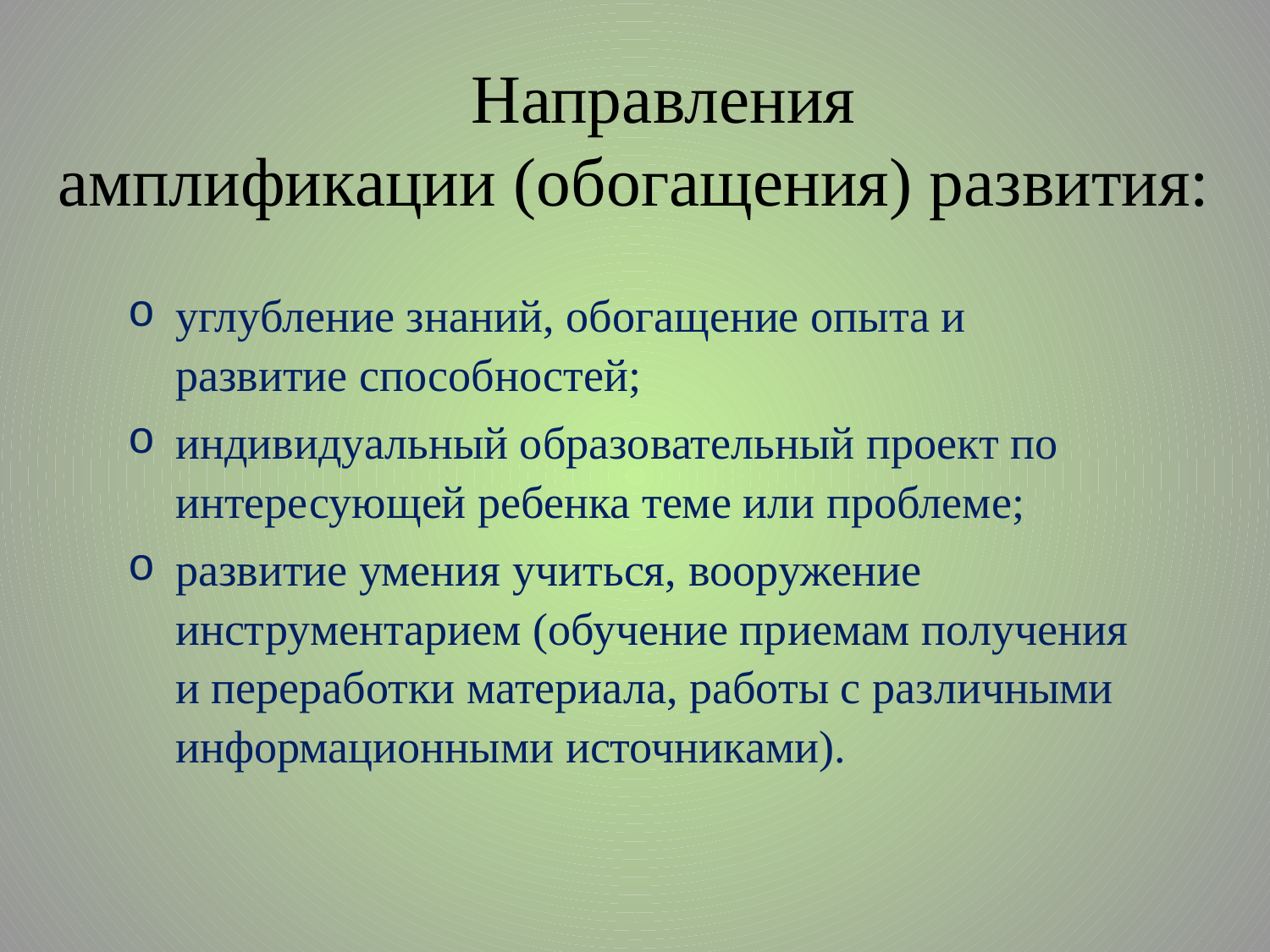

# Направления амплификации (обогащения) развития:
углубление знаний, обогащение опыта и развитие способностей;
индивидуальный образовательный проект по интересующей ребенка теме или проблеме;
развитие умения учиться, вооружение инструментарием (обучение приемам получения и переработки материала, работы с различными информационными источниками).